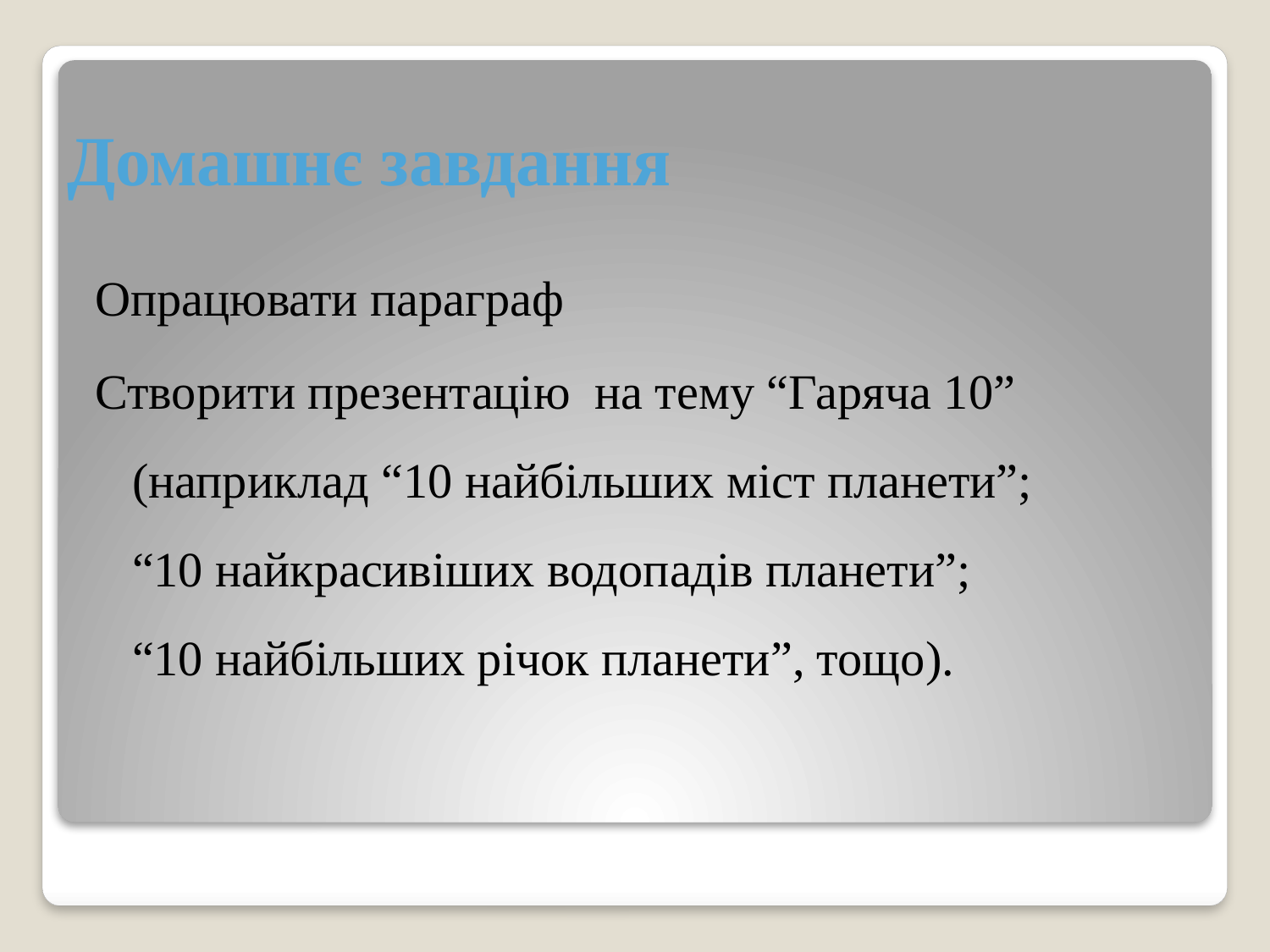

# Домашнє завдання
Опрацювати параграф
Створити презентацію  на тему “Гаряча 10” (наприклад “10 найбільших міст планети”;        “10 найкрасивіших водопадів планети”;             “10 найбільших річок планети”, тощо).